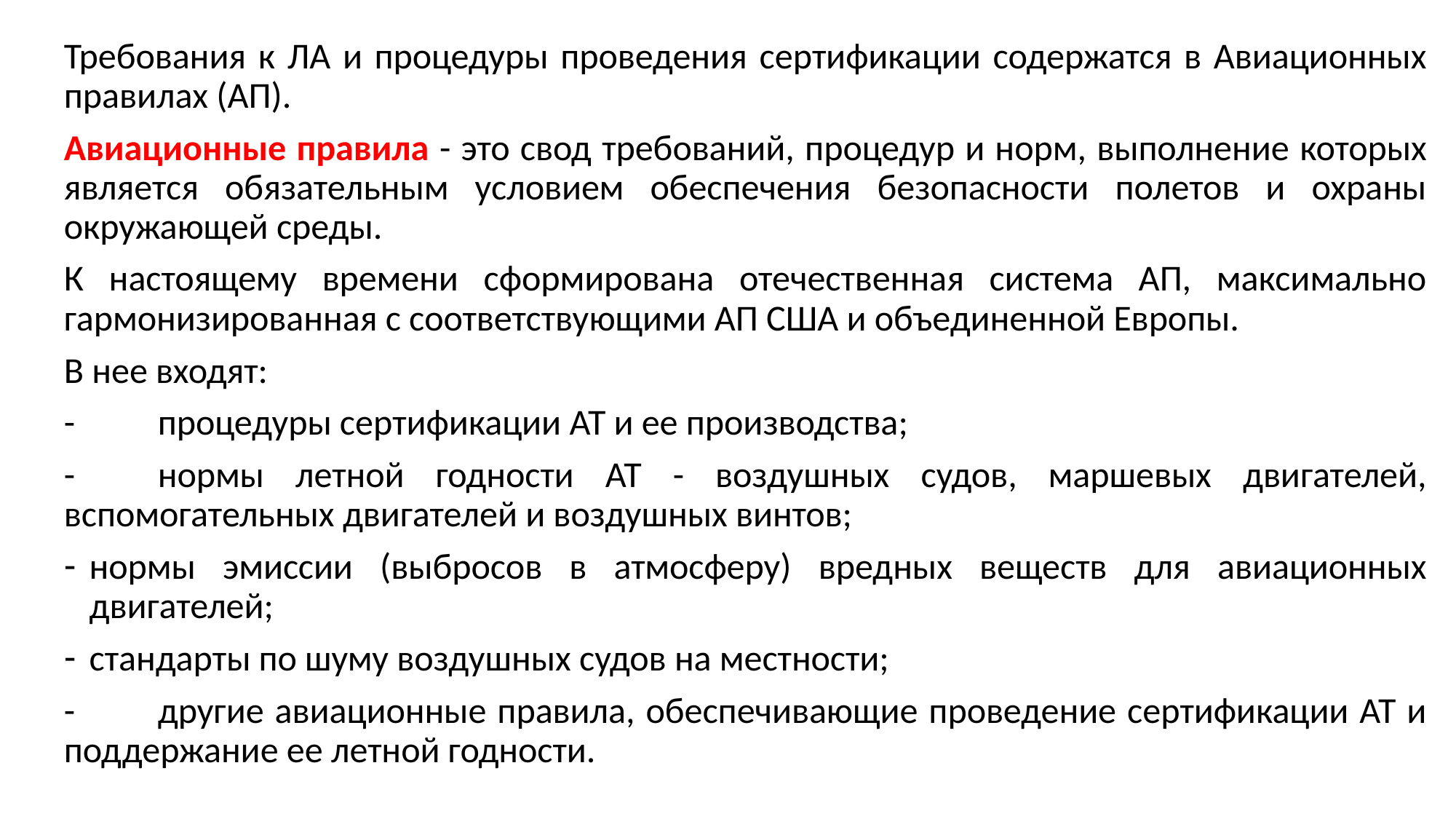

Требования к ЛА и процедуры проведения сертификации содержатся в Авиационных правилах (АП).
Авиационные правила - это свод требований, процедур и норм, выполнение которых является обязательным условием обеспечения безопасности полетов и охраны окружающей среды.
К настоящему времени сформирована отечественная система АП, максимально гармонизированная с соответствующими АП США и объединенной Европы.
В нее входят:
-	процедуры сертификации АТ и ее производства;
-	нормы летной годности АТ - воздушных судов, маршевых двигателей, вспомогательных двигателей и воздушных винтов;
нормы эмиссии (выбросов в атмосферу) вредных веществ для авиационных двигателей;
стандарты по шуму воздушных судов на местности;
-	другие авиационные правила, обеспечивающие проведение сертификации АТ и поддержание ее летной годности.